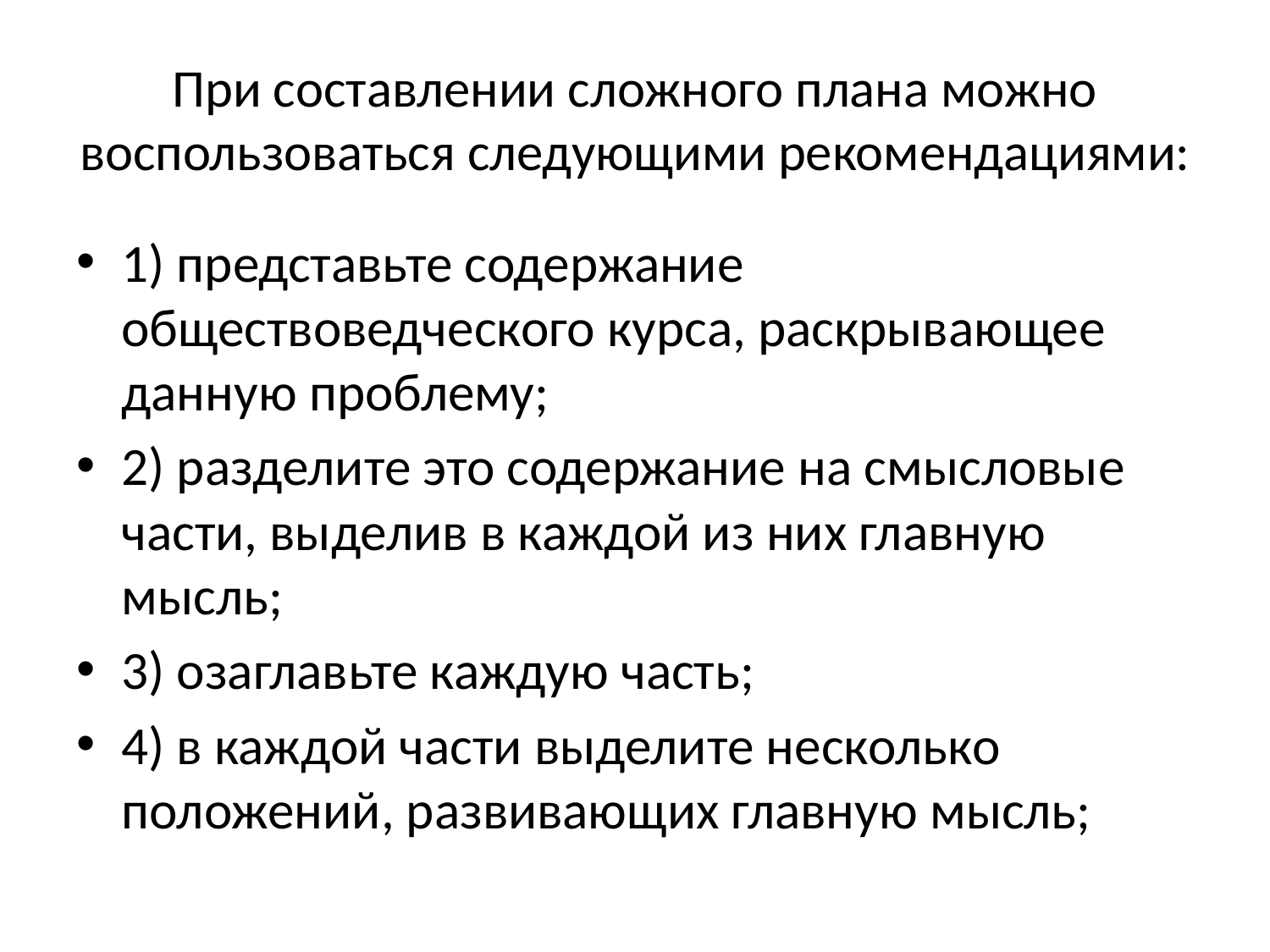

# При составлении сложного плана можно воспользоваться следующими рекомендациями:
1) представьте содержание обществоведческого курса, раскрывающее данную проблему;
2) разделите это содержание на смысловые части, выделив в каждой из них главную мысль;
3) озаглавьте каждую часть;
4) в каждой части выделите несколько положений, развивающих главную мысль;